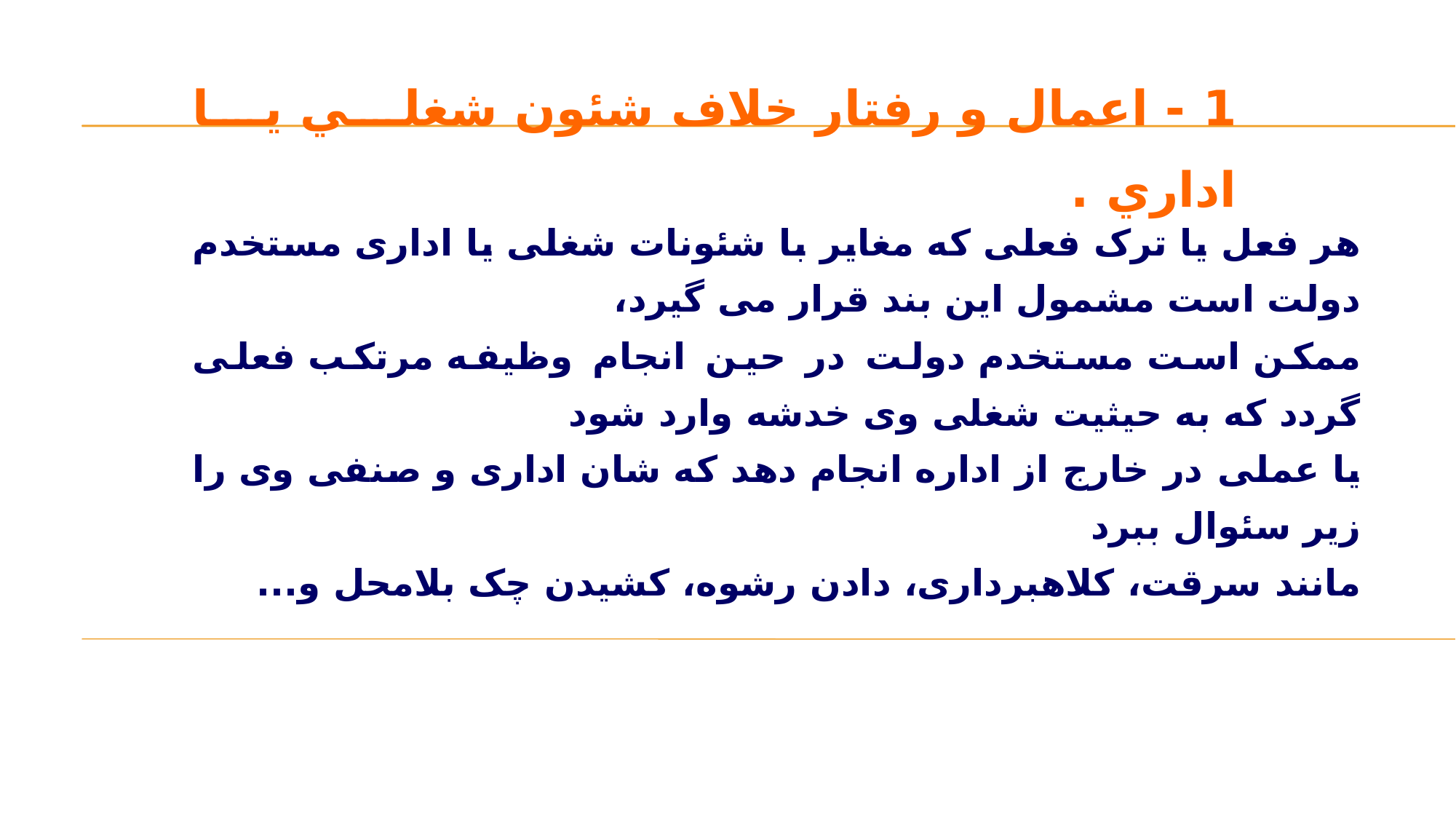

1 - اعمال و رفتار خلاف شئون شغلي يا اداري .
هر فعل یا ترک فعلی که مغایر با شئونات شغلی یا اداری مستخدم دولت است مشمول این بند قرار می گیرد،
ممکن است مستخدم دولت در حین انجام وظیفه مرتکب فعلی گردد که به حیثیت شغلی وی خدشه وارد شود
یا عملی در خارج از اداره انجام دهد که شان اداری و صنفی وی را زیر سئوال ببرد
مانند سرقت، کلاهبرداری، دادن رشوه، کشیدن چک بلامحل و...